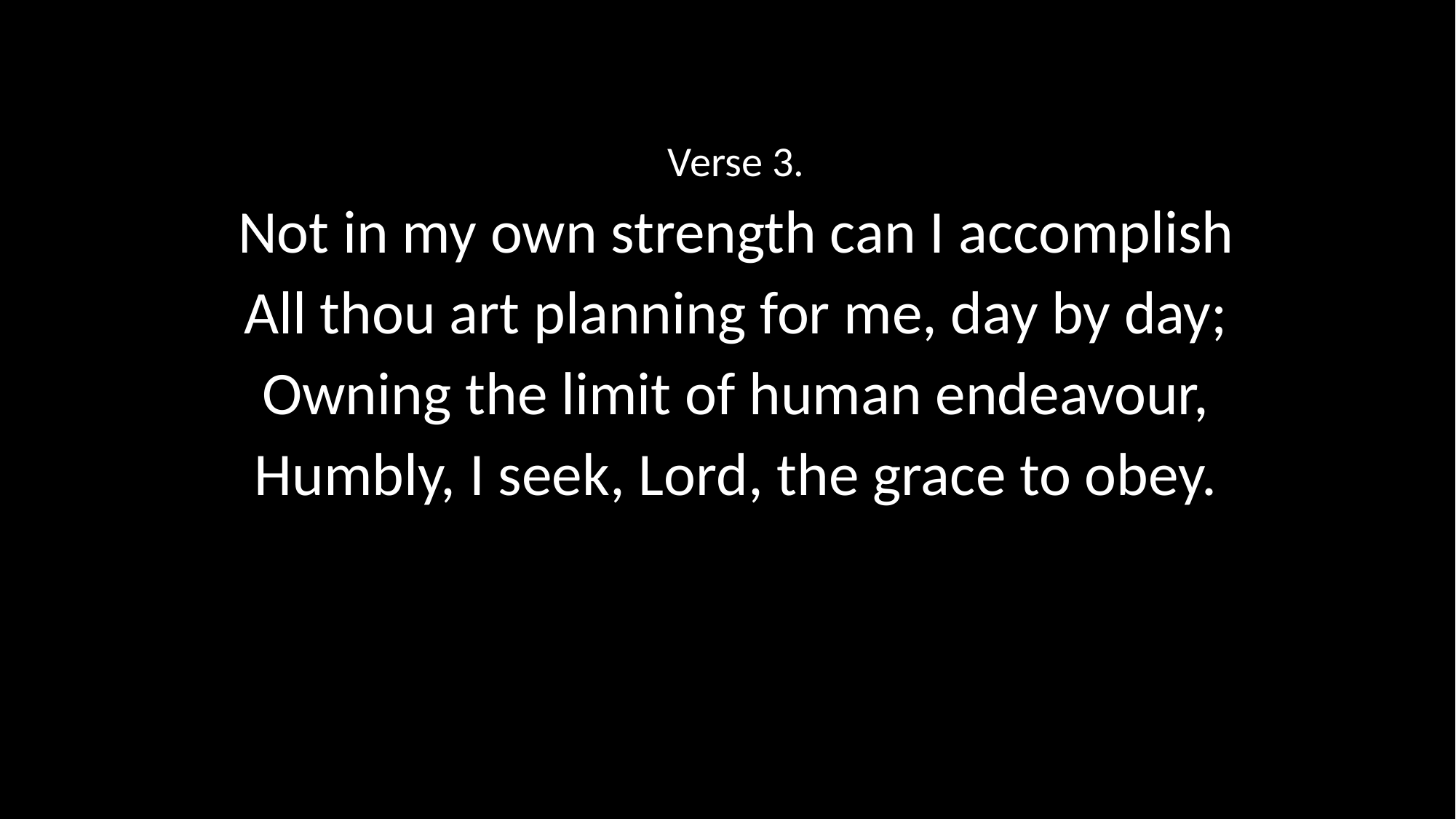

Verse 3.
Not in my own strength can I accomplish
All thou art planning for me, day by day;
Owning the limit of human endeavour,
Humbly, I seek, Lord, the grace to obey.